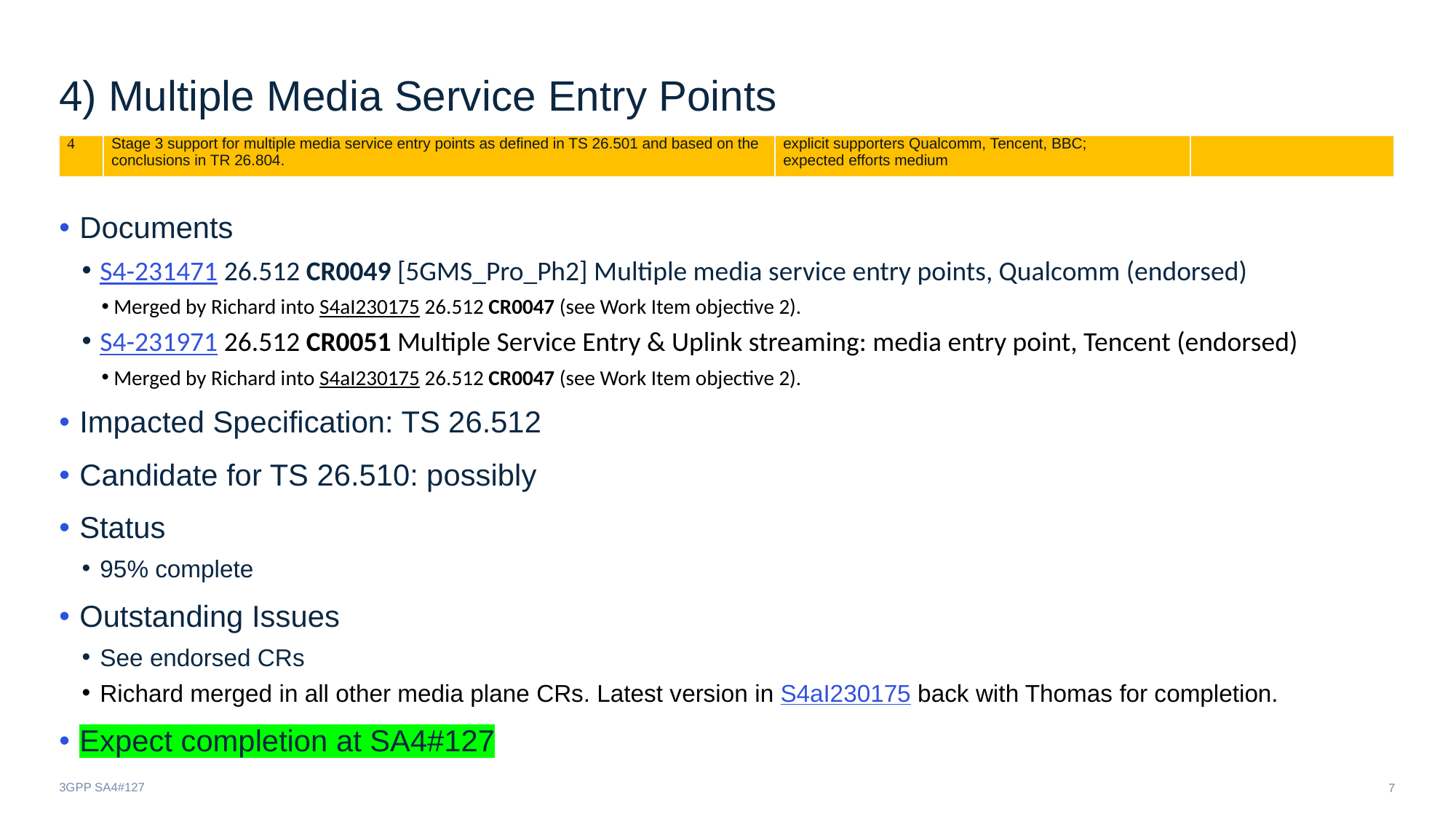

# 4) Multiple Media Service Entry Points
| 4 | Stage 3 support for multiple media service entry points as defined in TS 26.501 and based on the conclusions in TR 26.804. | explicit supporters Qualcomm, Tencent, BBC; expected efforts medium |  |
| --- | --- | --- | --- |
Documents
S4-231471 26.512 CR0049 [5GMS_Pro_Ph2] Multiple media service entry points, Qualcomm (endorsed)
Merged by Richard into S4aI230175 26.512 CR0047 (see Work Item objective 2).
S4-231971 26.512 CR0051 Multiple Service Entry & Uplink streaming: media entry point, Tencent (endorsed)
Merged by Richard into S4aI230175 26.512 CR0047 (see Work Item objective 2).
Impacted Specification: TS 26.512
Candidate for TS 26.510: possibly
Status
95% complete
Outstanding Issues
See endorsed CRs
Richard merged in all other media plane CRs. Latest version in S4aI230175 back with Thomas for completion.
Expect completion at SA4#127

3GPP SA4#127